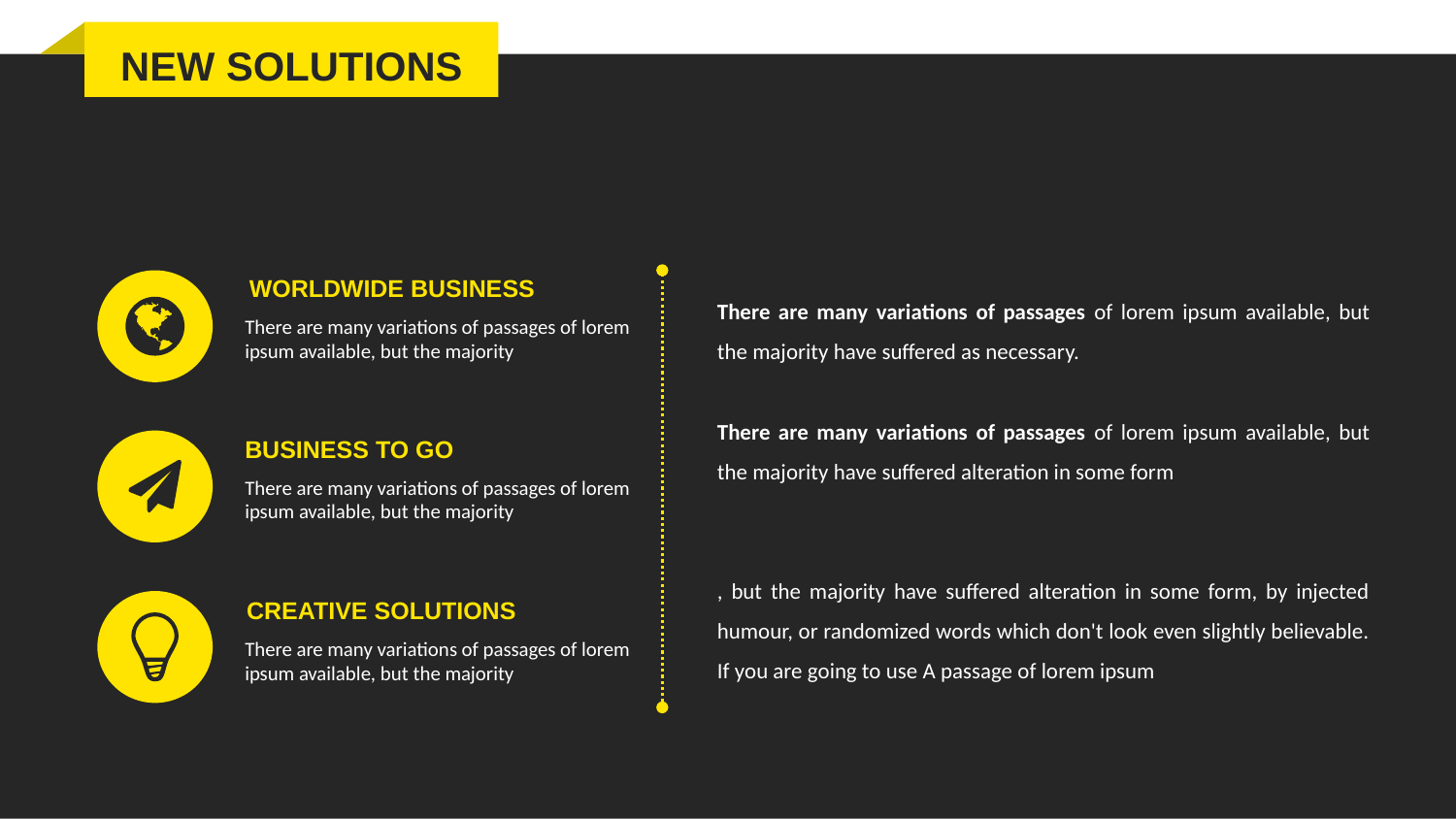

NEW SOLUTIONS

WORLDWIDE BUSINESS
There are many variations of passages of lorem ipsum available, but the majority have suffered as necessary.

There are many variations of passages of lorem ipsum available, but the majority have suffered alteration in some form

, but the majority have suffered alteration in some form, by injected humour, or randomized words which don't look even slightly believable. If you are going to use A passage of lorem ipsum

There are many variations of passages of lorem ipsum available, but the majority

BUSINESS TO GO

There are many variations of passages of lorem ipsum available, but the majority

CREATIVE SOLUTIONS

There are many variations of passages of lorem ipsum available, but the majority